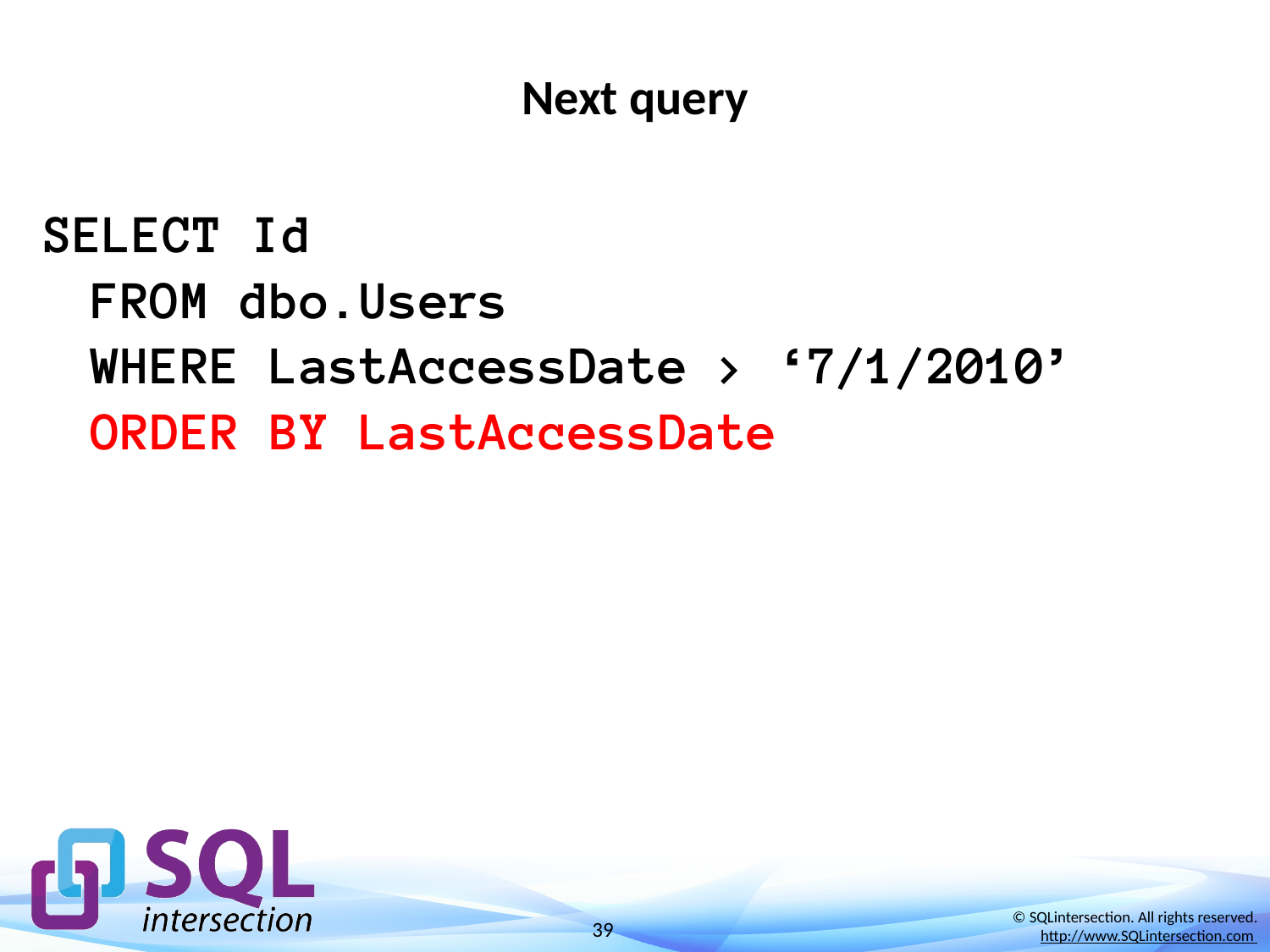

# Next query
SELECT Id
FROM dbo.Users
WHERE LastAccessDate > ‘7/1/2010’
ORDER BY LastAccessDate